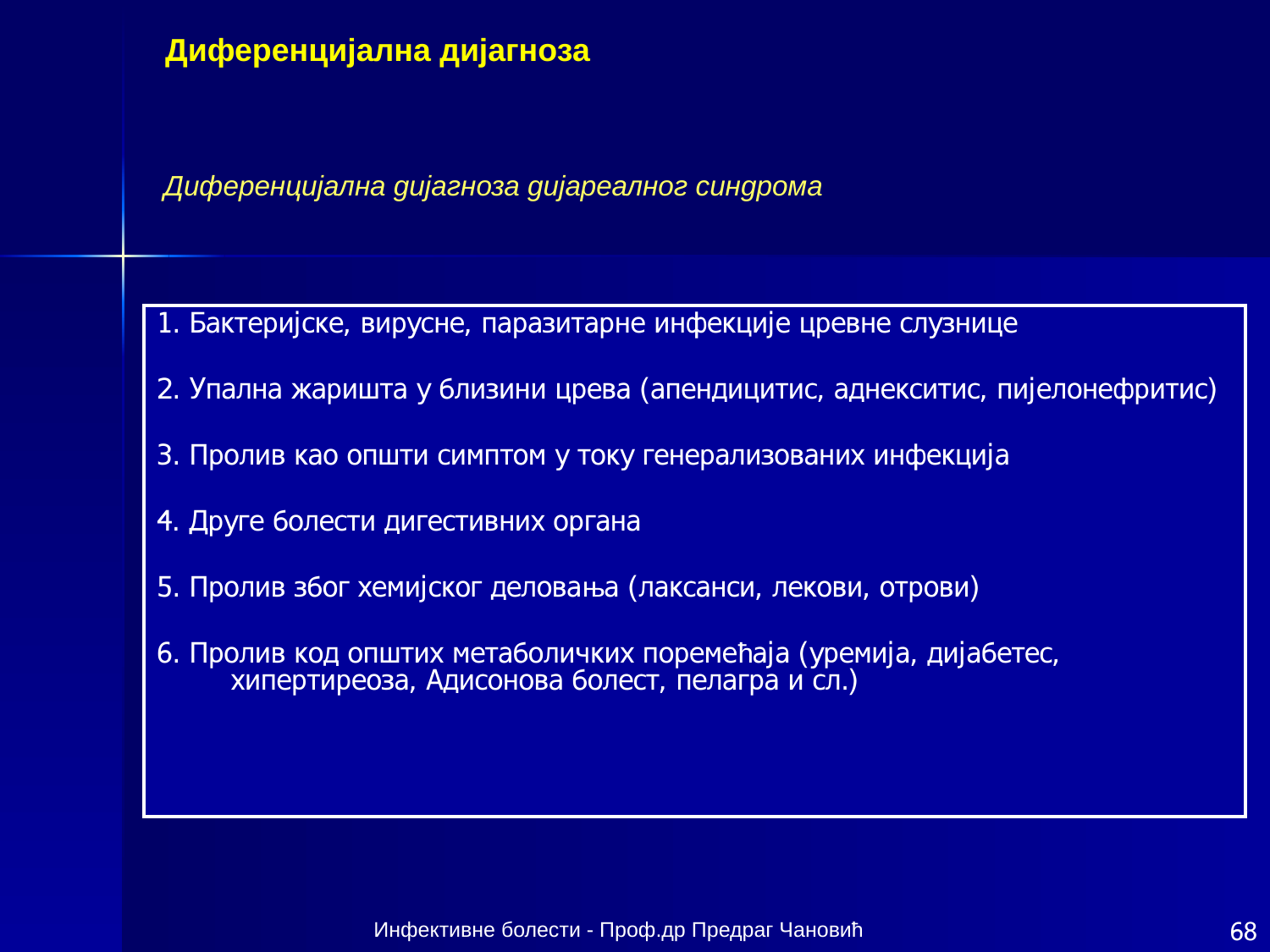

Диференцијална дијагноза
Диференцијална дијагноза дијареалног синдрома
| 1. Бактеријске, вирусне, паразитарне инфекције цревне слузнице 2. Упална жаришта у близини црева (апендицитис, аднекситис, пијелонефритис) 3. Пролив као општи симптом у току генерализованих инфекција 4. Друге болести дигестивних органа 5. Пролив због хемијског деловања (лаксанси, лекови, отрови) 6. Пролив код општих метаболичких поремећаја (уремија, дијабетес, хипертиреоза, Адисонова болест, пелагра и сл.) |
| --- |
Инфективне болести - Проф.др Предраг Чановић
68